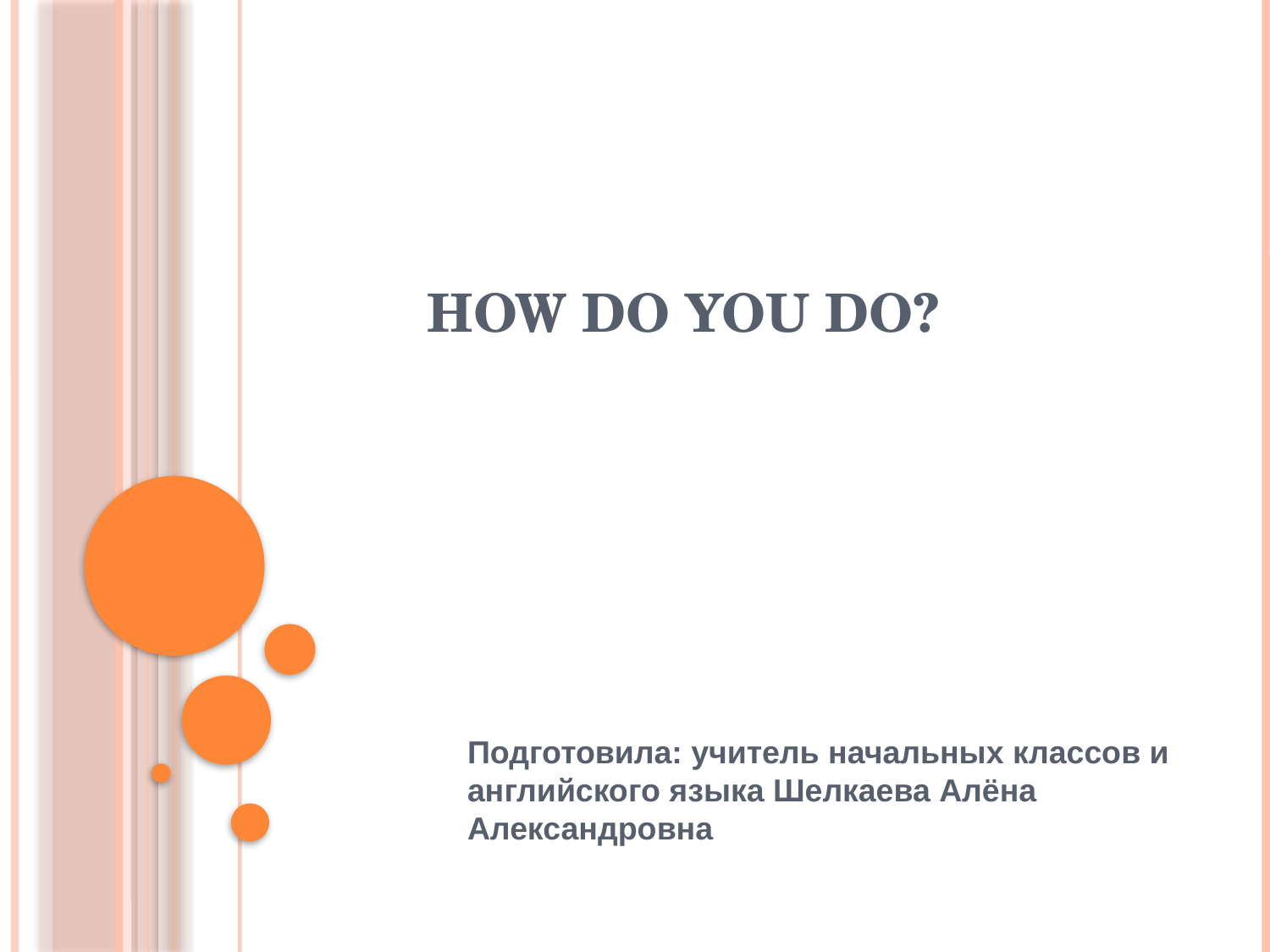

# How do you do?
Подготовила: учитель начальных классов и английского языка Шелкаева Алёна Александровна